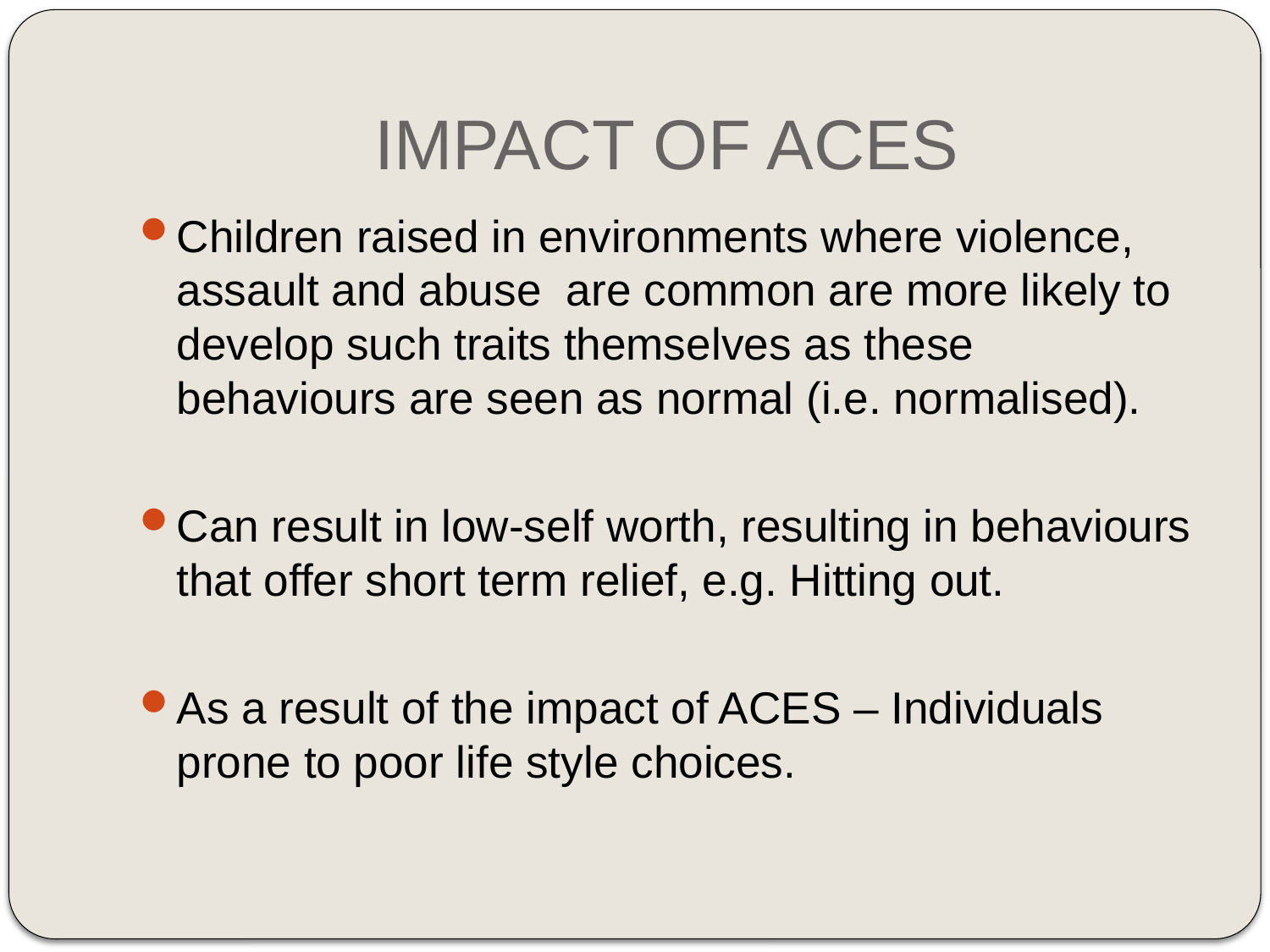

# IMPACT OF ACES
Children raised in environments where violence, assault and abuse  are common are more likely to develop such traits themselves as these behaviours are seen as normal (i.e. normalised).

Can result in low-self worth, resulting in behaviours that offer short term relief, e.g. Hitting out.

As a result of the impact of ACES – Individuals prone to poor life style choices.